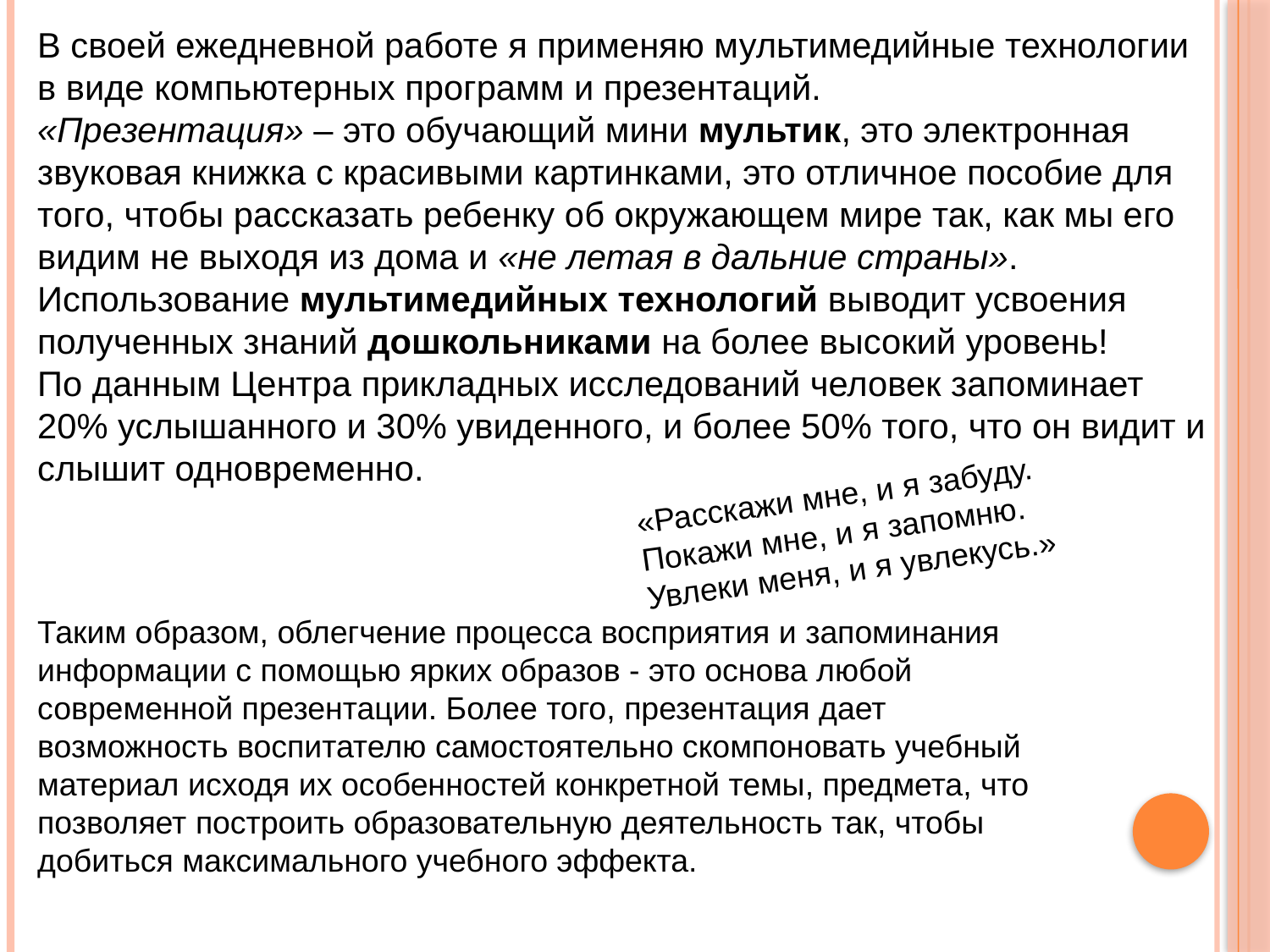

В своей ежедневной работе я применяю мультимедийные технологии в виде компьютерных программ и презентаций.
«Презентация» – это обучающий мини мультик, это электронная звуковая книжка с красивыми картинками, это отличное пособие для того, чтобы рассказать ребенку об окружающем мире так, как мы его видим не выходя из дома и «не летая в дальние страны».
Использование мультимедийных технологий выводит усвоения полученных знаний дошкольниками на более высокий уровень!
По данным Центра прикладных исследований человек запоминает 20% услышанного и 30% увиденного, и более 50% того, что он видит и слышит одновременно.
«Расскажи мне, и я забуду.
Покажи мне, и я запомню.
Увлеки меня, и я увлекусь.»
Таким образом, облегчение процесса восприятия и запоминания информации с помощью ярких образов - это основа любой современной презентации. Более того, презентация дает возможность воспитателю самостоятельно скомпоновать учебный материал исходя их особенностей конкретной темы, предмета, что позволяет построить образовательную деятельность так, чтобы добиться максимального учебного эффекта.